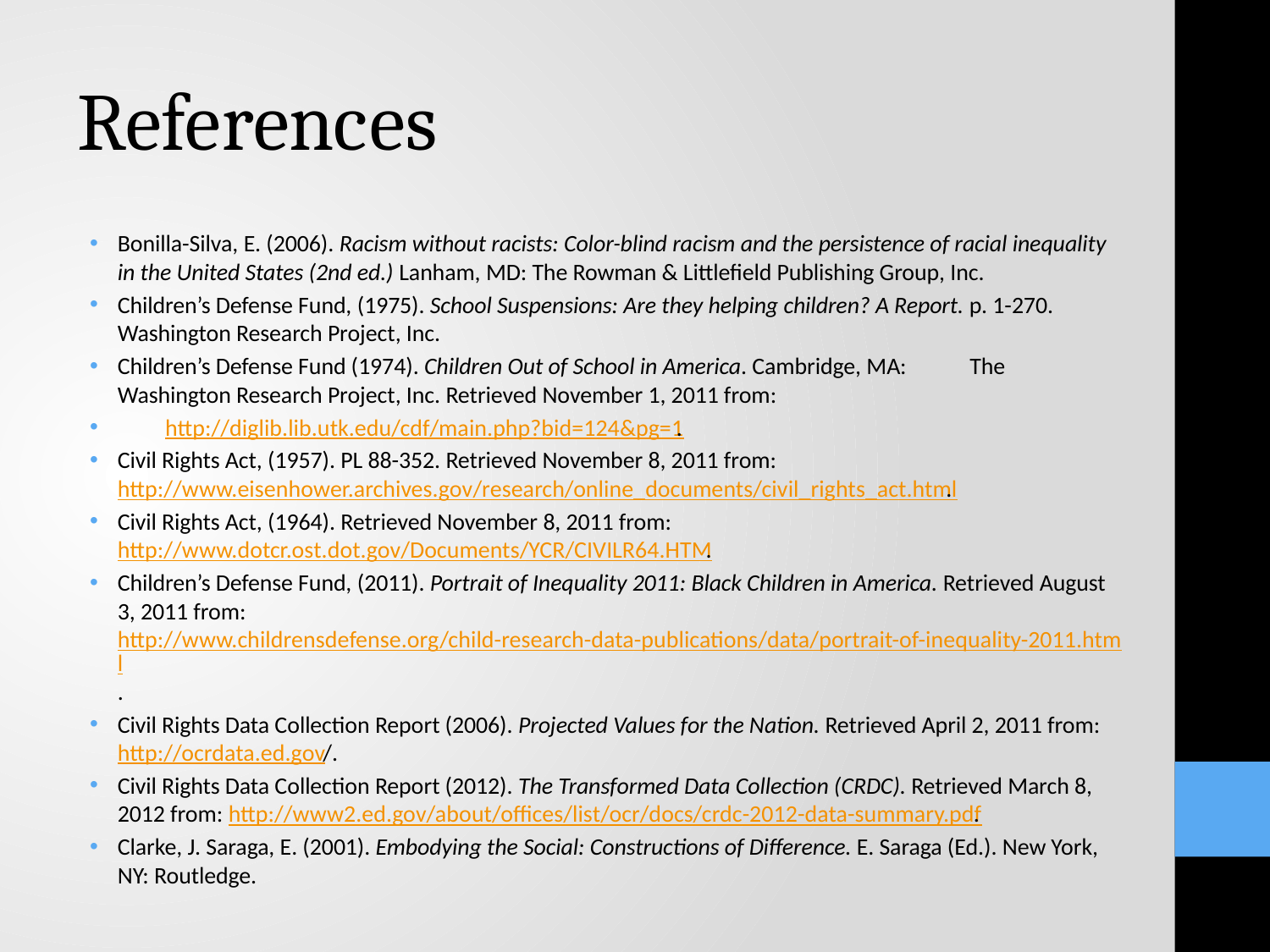

# References
Bonilla-Silva, E. (2006). Racism without racists: Color-blind racism and the persistence of racial inequality in the United States (2nd ed.) Lanham, MD: The Rowman & Littlefield Publishing Group, Inc.
Children’s Defense Fund, (1975). School Suspensions: Are they helping children? A Report. p. 1-270. Washington Research Project, Inc.
Children’s Defense Fund (1974). Children Out of School in America. Cambridge, MA: 	The Washington Research Project, Inc. Retrieved November 1, 2011 from:
         http://diglib.lib.utk.edu/cdf/main.php?bid=124&pg=1.
Civil Rights Act, (1957). PL 88-352. Retrieved November 8, 2011 from:  http://www.eisenhower.archives.gov/research/online_documents/civil_rights_act.html.
Civil Rights Act, (1964). Retrieved November 8, 2011 from: http://www.dotcr.ost.dot.gov/Documents/YCR/CIVILR64.HTM.
Children’s Defense Fund, (2011). Portrait of Inequality 2011: Black Children in America. Retrieved August 3, 2011 from: http://www.childrensdefense.org/child-research-data-publications/data/portrait-of-inequality-2011.html.
Civil Rights Data Collection Report (2006). Projected Values for the Nation. Retrieved April 2, 2011 from: http://ocrdata.ed.gov/.
Civil Rights Data Collection Report (2012). The Transformed Data Collection (CRDC). Retrieved March 8, 2012 from: http://www2.ed.gov/about/offices/list/ocr/docs/crdc-2012-data-summary.pdf.
Clarke, J. Saraga, E. (2001). Embodying the Social: Constructions of Difference. E. Saraga (Ed.). New York, NY: Routledge.